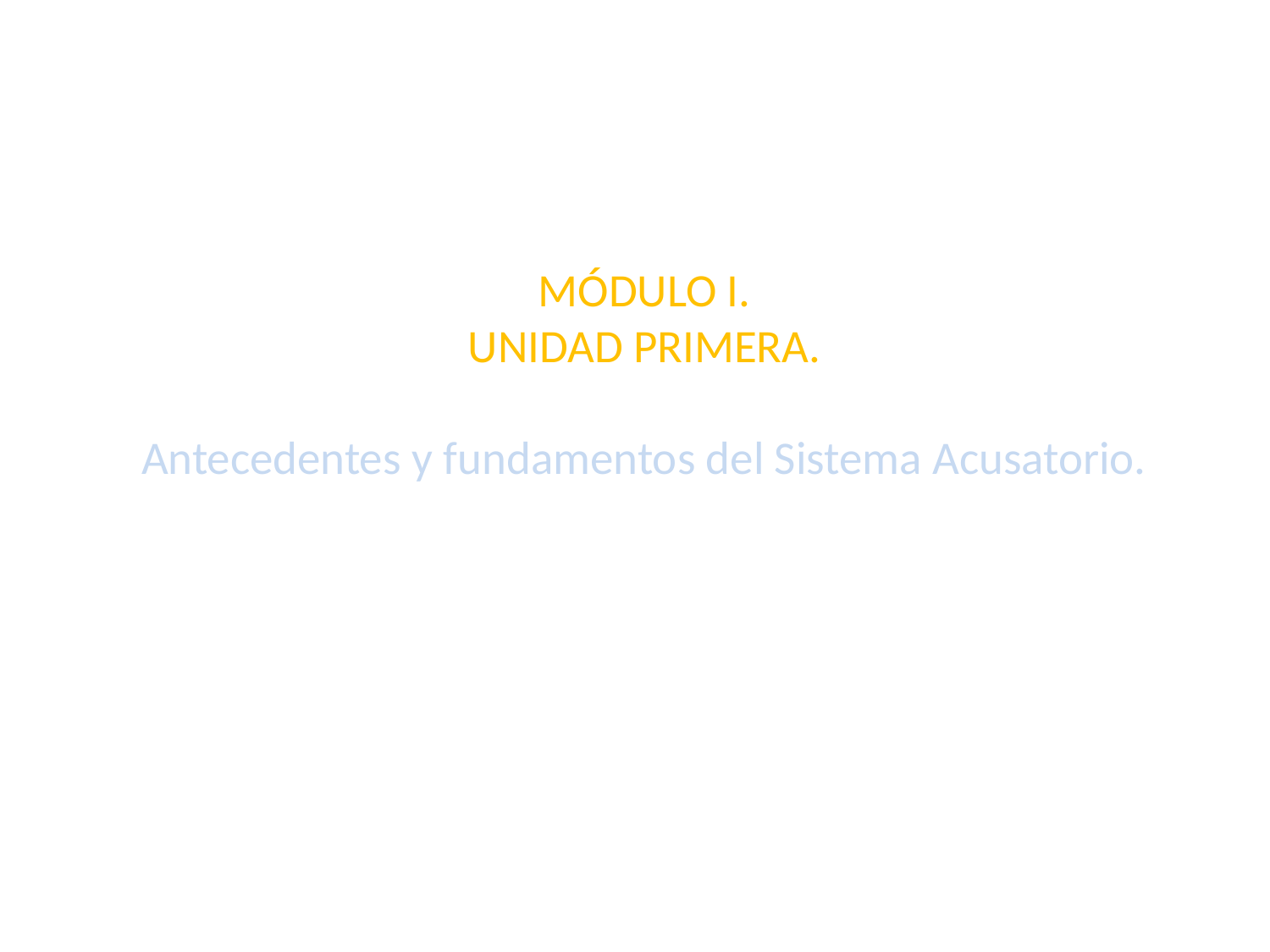

# MÓDULO I. UNIDAD PRIMERA. Antecedentes y fundamentos del Sistema Acusatorio.